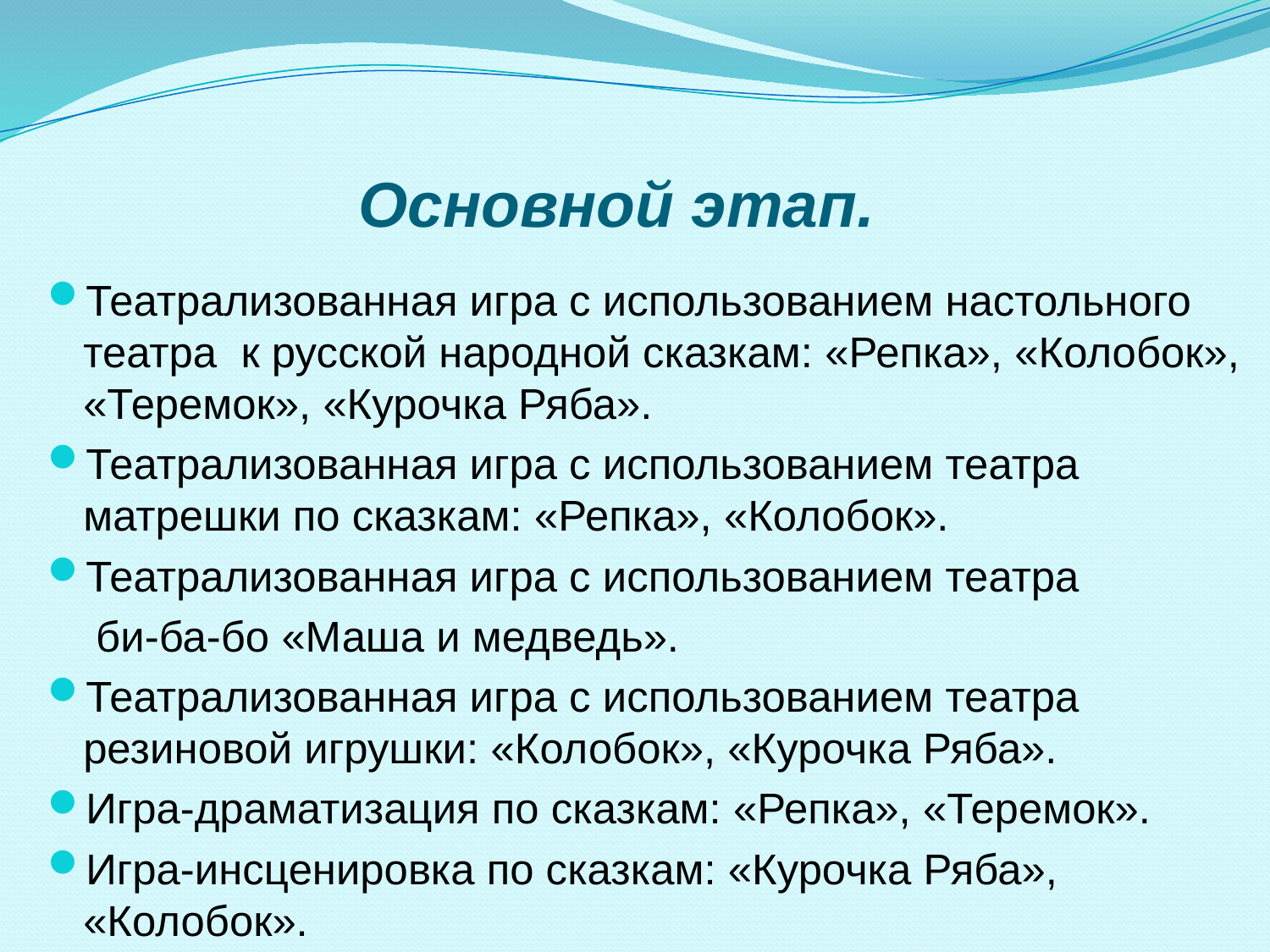

# Основной этап.

Театрализованная игра с использованием настольного театра  к русской народной сказкам: «Репка», «Колобок», «Теремок», «Курочка Ряба».
Театрализованная игра с использованием театра матрешки по сказкам: «Репка», «Колобок».
Театрализованная игра с использованием театра
    би-ба-бо «Маша и медведь».
Театрализованная игра с использованием театра резиновой игрушки: «Колобок», «Курочка Ряба».
Игра-драматизация по сказкам: «Репка», «Теремок».
Игра-инсценировка по сказкам: «Курочка Ряба», «Колобок».